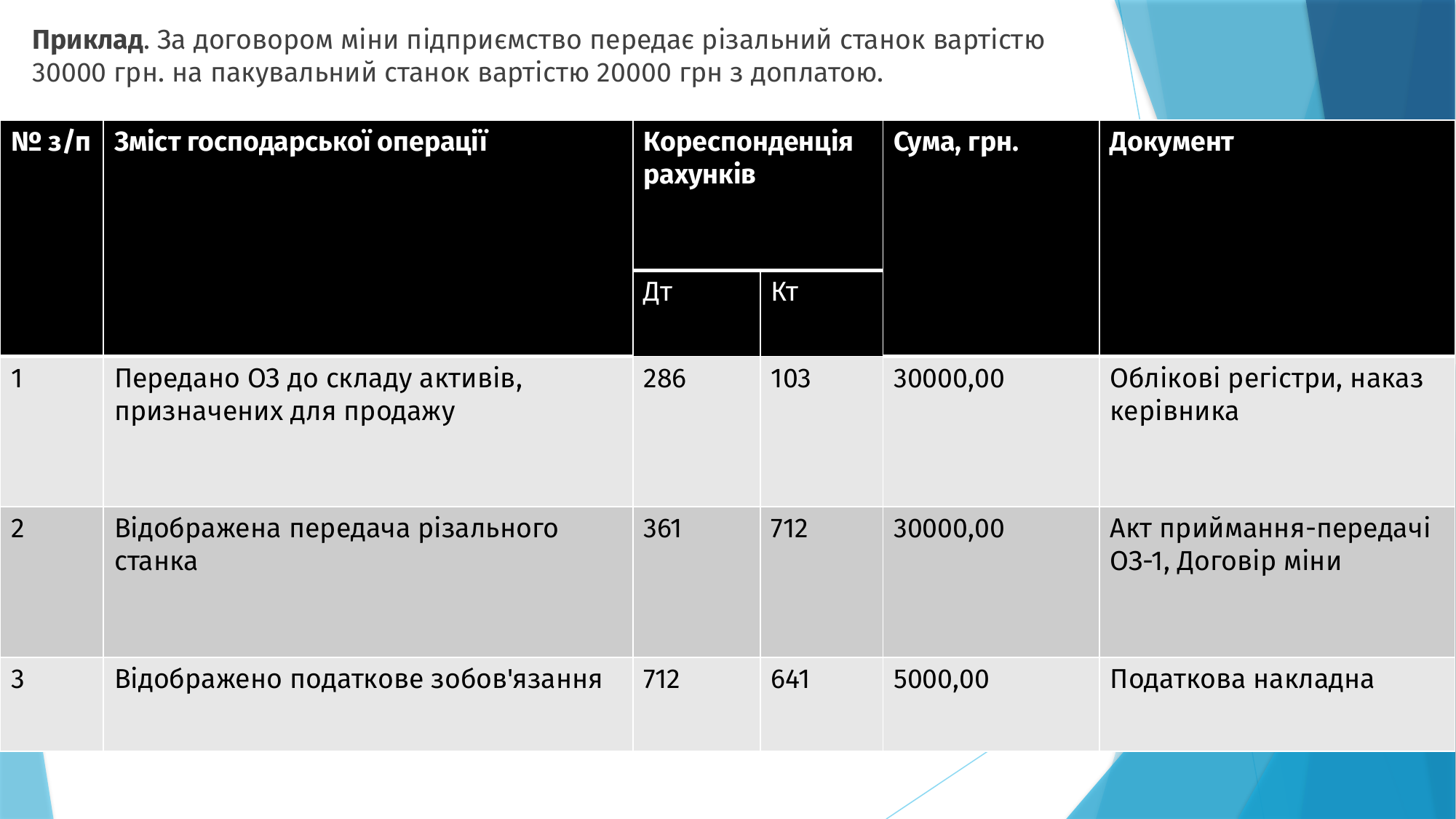

Приклад. За договором міни підприємство передає різальний станок вартістю 30000 грн. на пакувальний станок вартістю 20000 грн з доплатою.
| № з/п | Зміст господарської операції | Кореспонденція рахунків |  | Сума, грн. | Документ |
| --- | --- | --- | --- | --- | --- |
|  |  | Дт | Кт |  |  |
| 1 | Передано ОЗ до складу активів, призначених для продажу | 286 | 103 | 30000,00 | Облікові регістри, наказ керівника |
| 2 | Відображена передача різального станка | 361 | 712 | 30000,00 | Акт приймання-передачі ОЗ-1, Договір міни |
| 3 | Відображено податкове зобов'язання | 712 | 641 | 5000,00 | Податкова накладна |